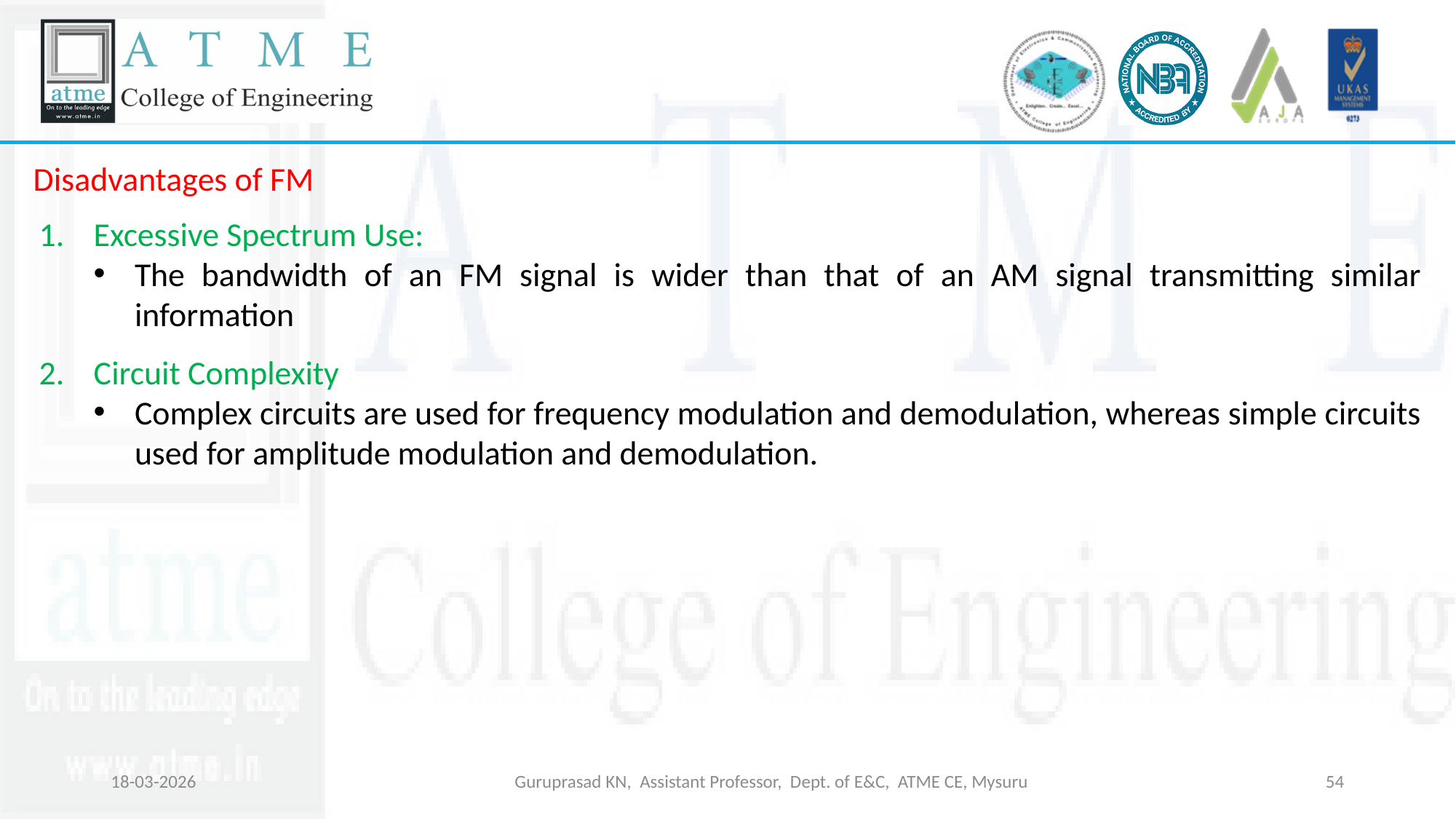

Disadvantages of FM
Excessive Spectrum Use:
The bandwidth of an FM signal is wider than that of an AM signal transmitting similar information

Circuit Complexity
Complex circuits are used for frequency modulation and demodulation, whereas simple circuits used for amplitude modulation and demodulation.
18-03-2026
Guruprasad KN,  Assistant Professor,  Dept. of E&C,  ATME CE, Mysuru
54